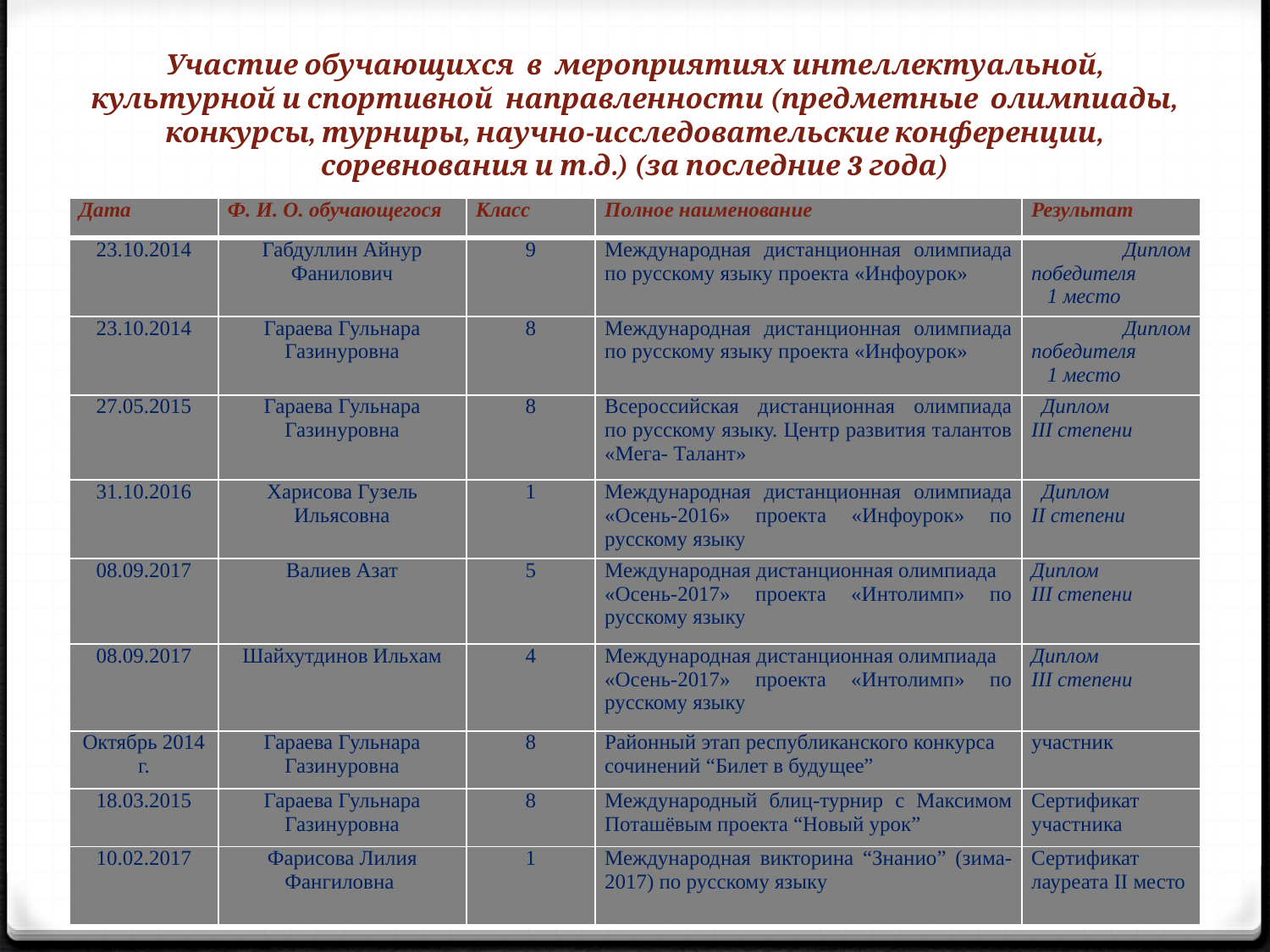

# Участие обучающихся  в  мероприятиях интеллектуальной, культурной и спортивной  направленности (предметные  олимпиады, конкурсы, турниры, научно-исследовательские конференции, соревнования и т.д.) (за последние 3 года)
| Дата | Ф. И. О. обучающегося | Класс | Полное наименование | Результат |
| --- | --- | --- | --- | --- |
| 23.10.2014 | Габдуллин Айнур Фанилович | 9 | Международная дистанционная олимпиада по русскому языку проекта «Инфоурок» | Диплом победителя 1 место |
| 23.10.2014 | Гараева Гульнара Газинуровна | 8 | Международная дистанционная олимпиада по русскому языку проекта «Инфоурок» | Диплом победителя 1 место |
| 27.05.2015 | Гараева Гульнара Газинуровна | 8 | Всероссийская дистанционная олимпиада по русскому языку. Центр развития талантов «Мега- Талант» | Диплом III степени |
| 31.10.2016 | Харисова Гузель Ильясовна | 1 | Международная дистанционная олимпиада «Осень-2016» проекта «Инфоурок» по русскому языку | Диплом II степени |
| 08.09.2017 | Валиев Азат | 5 | Международная дистанционная олимпиада «Осень-2017» проекта «Интолимп» по русскому языку | Диплом III степени |
| 08.09.2017 | Шайхутдинов Ильхам | 4 | Международная дистанционная олимпиада «Осень-2017» проекта «Интолимп» по русскому языку | Диплом III степени |
| Октябрь 2014 г. | Гараева Гульнара Газинуровна | 8 | Районный этап республиканского конкурса сочинений “Билет в будущее” | участник |
| 18.03.2015 | Гараева Гульнара Газинуровна | 8 | Международный блиц-турнир с Максимом Поташёвым проекта “Новый урок” | Сертификат участника |
| 10.02.2017 | Фарисова Лилия Фангиловна | 1 | Международная викторина “Знанио” (зима-2017) по русскому языку | Сертификат лауреата II место |